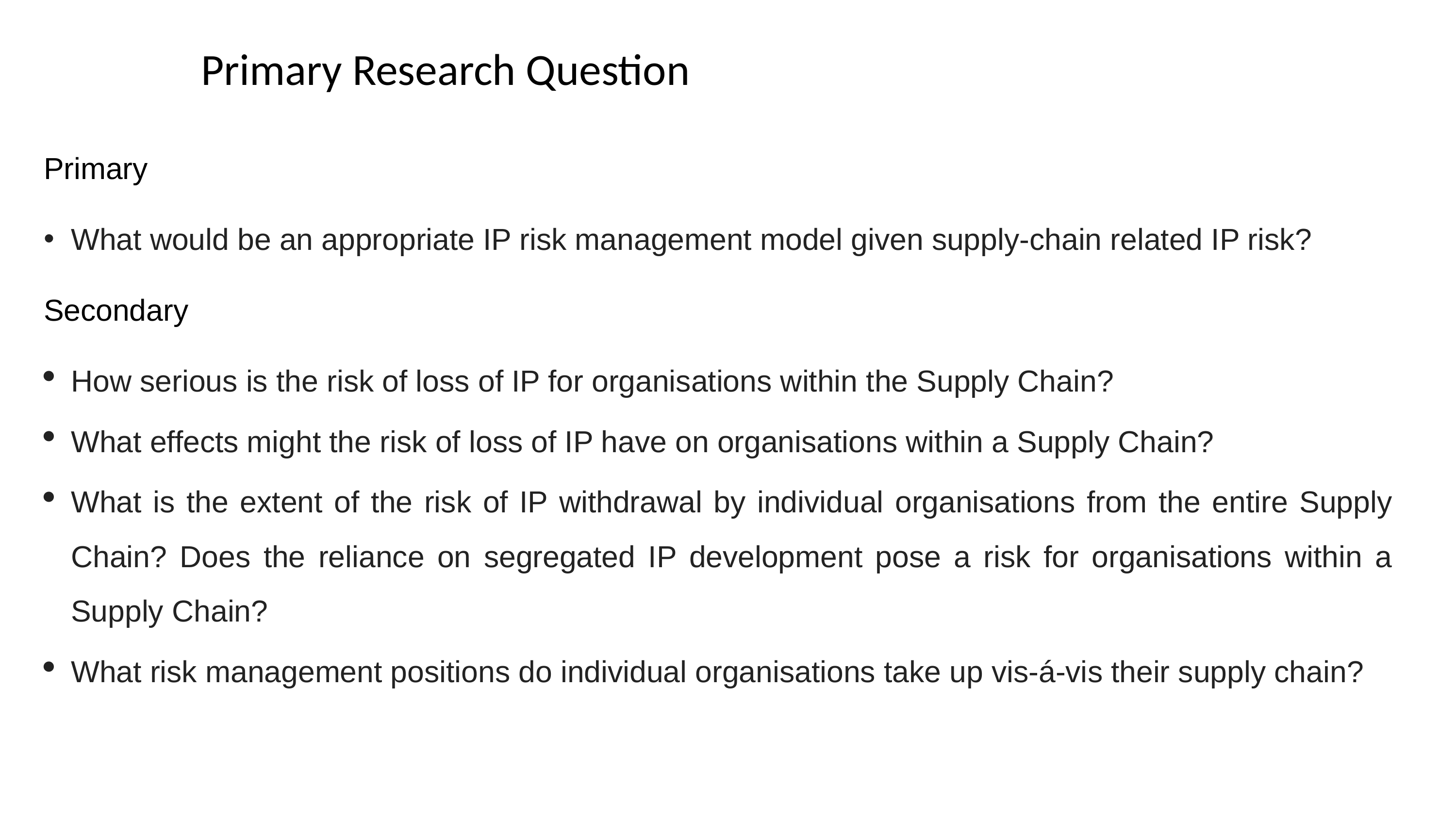

# Primary Research Question
Primary
What would be an appropriate IP risk management model given supply-chain related IP risk?
Secondary
How serious is the risk of loss of IP for organisations within the Supply Chain?
What effects might the risk of loss of IP have on organisations within a Supply Chain?
What is the extent of the risk of IP withdrawal by individual organisations from the entire Supply Chain? Does the reliance on segregated IP development pose a risk for organisations within a Supply Chain?
What risk management positions do individual organisations take up vis-á-vis their supply chain?